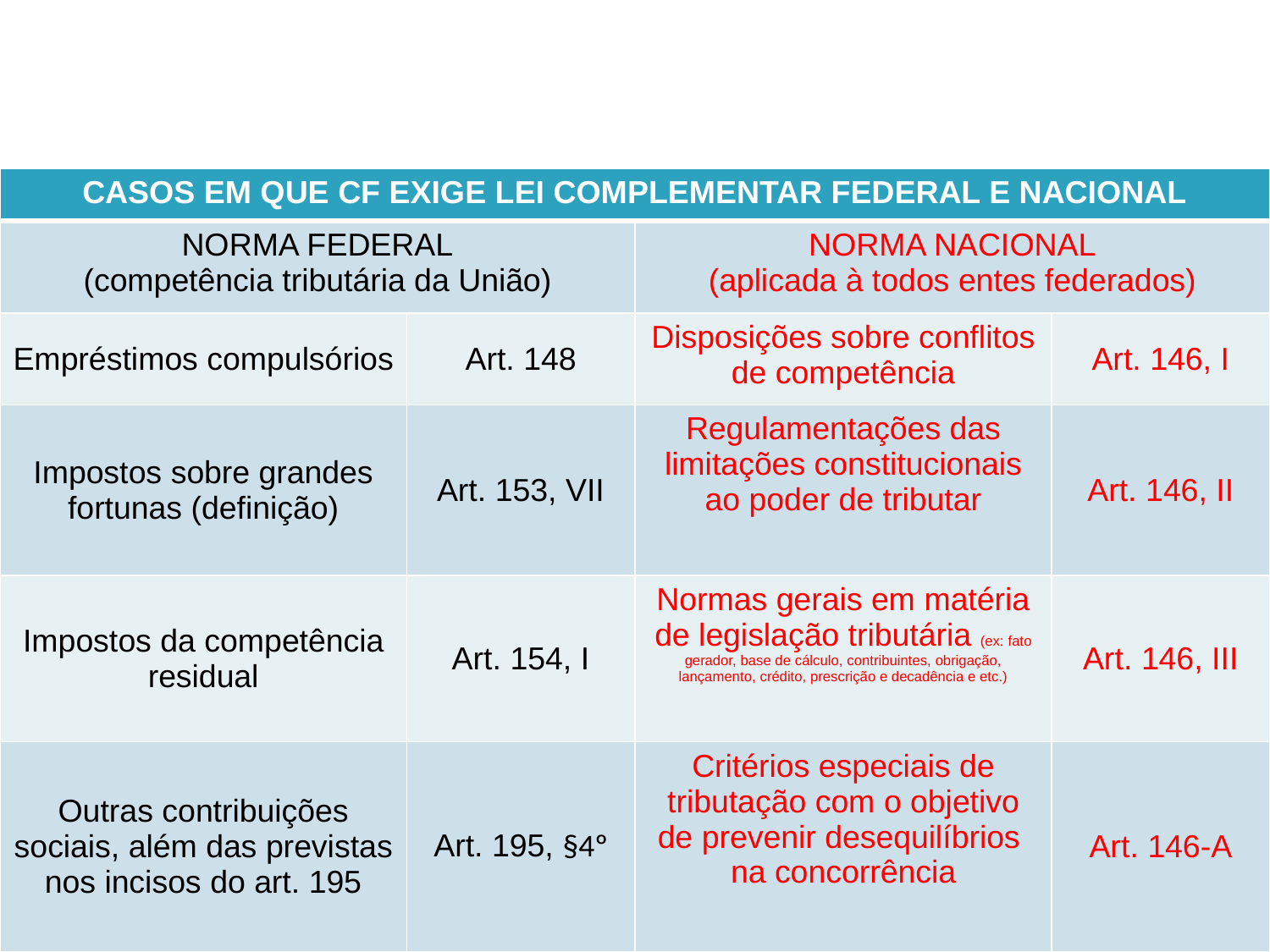

| CASOS EM QUE CF EXIGE LEI COMPLEMENTAR FEDERAL E NACIONAL |  |  |  |
| --- | --- | --- | --- |
| NORMA FEDERAL (competência tributária da União) |  | NORMA NACIONAL (aplicada à todos entes federados) |  |
| Empréstimos compulsórios | Art. 148 | Disposições sobre conflitos de competência | Art. 146, I |
| Impostos sobre grandes fortunas (definição) | Art. 153, VII | Regulamentações das limitações constitucionais ao poder de tributar | Art. 146, II |
| Impostos da competência residual | Art. 154, I | Normas gerais em matéria de legislação tributária (ex: fato gerador, base de cálculo, contribuintes, obrigação, lançamento, crédito, prescrição e decadência e etc.) | Art. 146, III |
| Outras contribuições sociais, além das previstas nos incisos do art. 195 | Art. 195, §4º | Critérios especiais de tributação com o objetivo de prevenir desequilíbrios na concorrência | Art. 146-A |

17